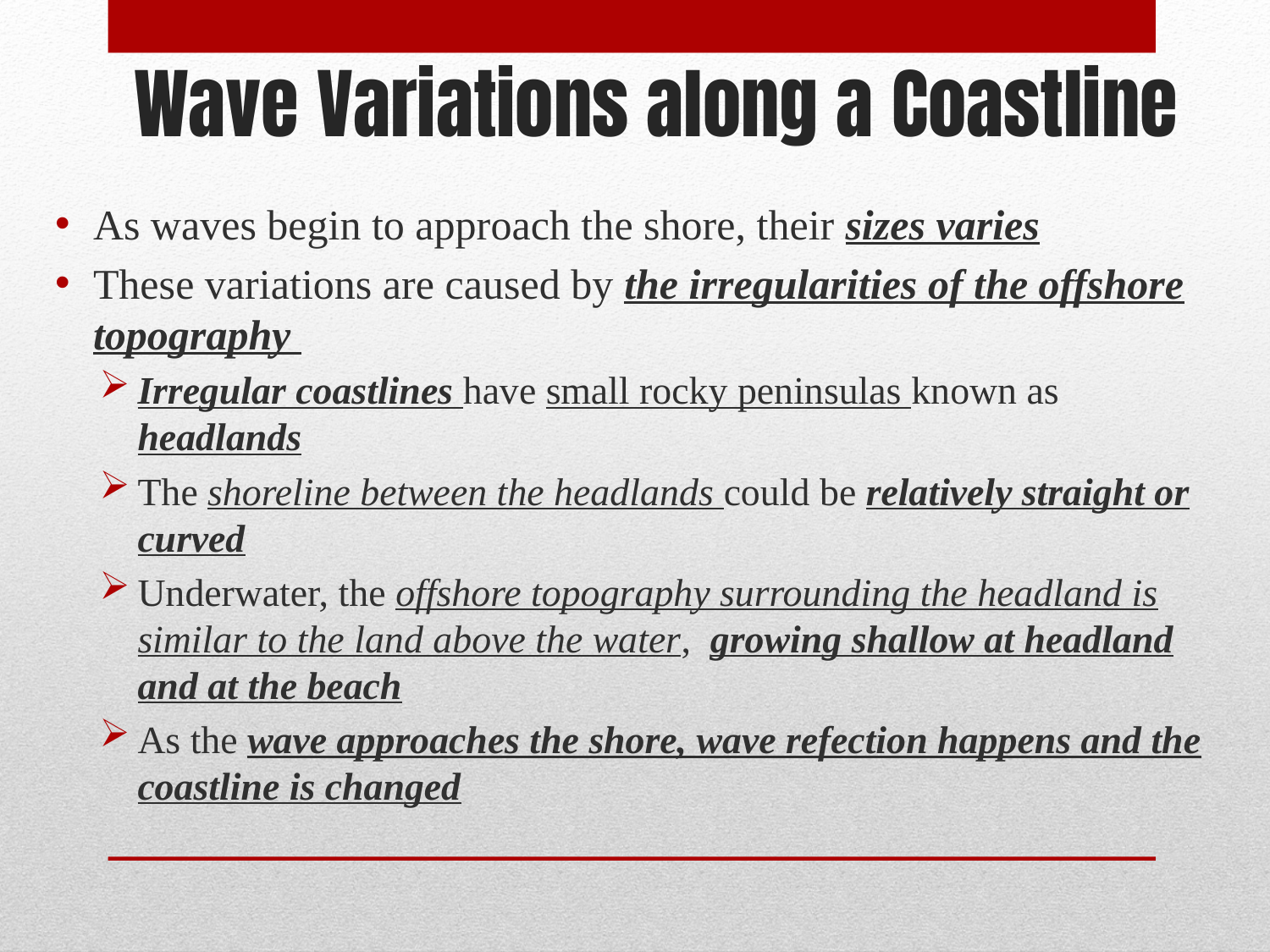

Wave Variations along a Coastline
As waves begin to approach the shore, their sizes varies
These variations are caused by the irregularities of the offshore topography
Irregular coastlines have small rocky peninsulas known as headlands
The shoreline between the headlands could be relatively straight or curved
Underwater, the offshore topography surrounding the headland is similar to the land above the water,  growing shallow at headland and at the beach
As the wave approaches the shore, wave refection happens and the coastline is changed